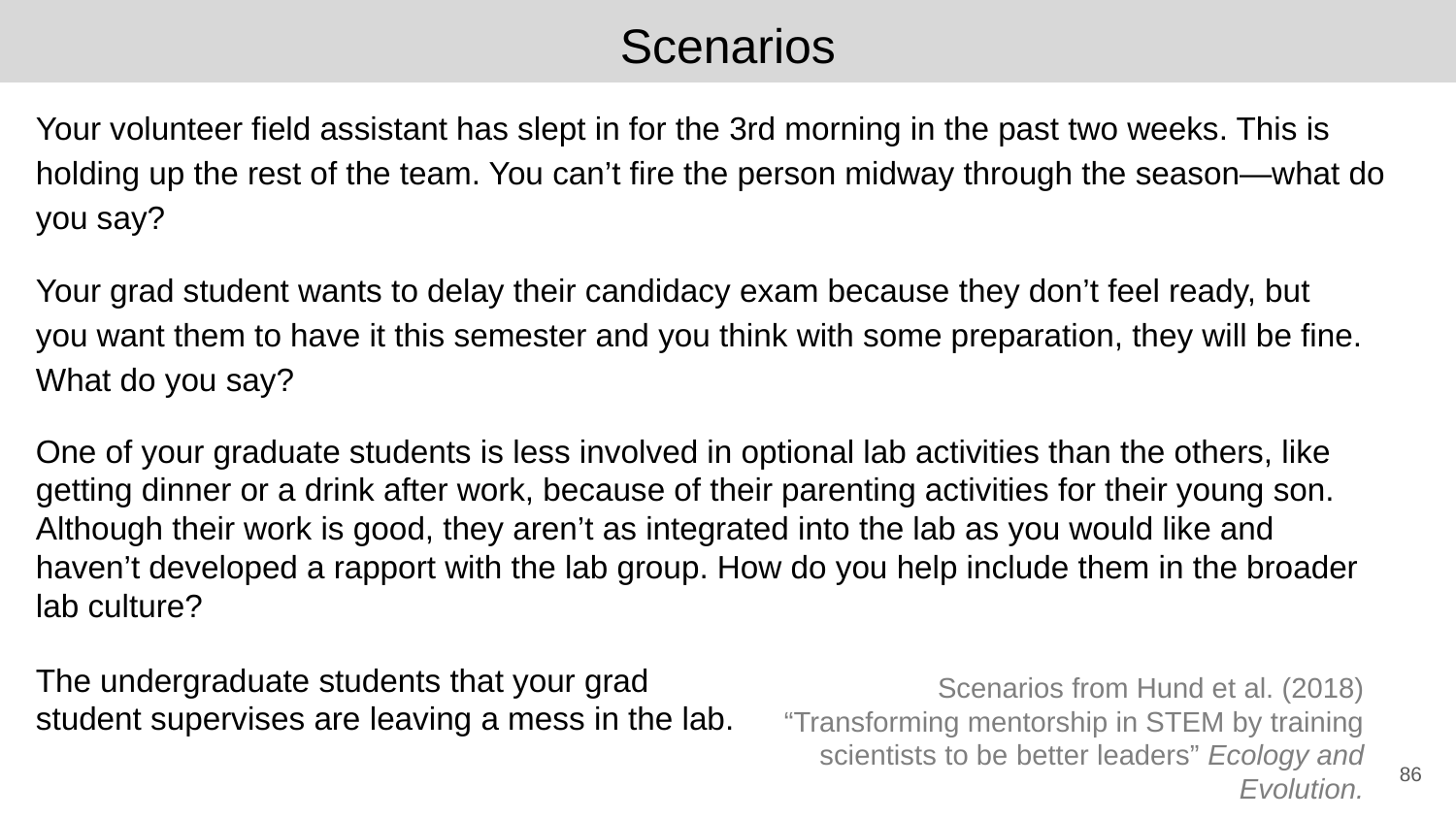

# Scenarios
Your volunteer field assistant has slept in for the 3rd morning in the past two weeks. This is holding up the rest of the team. You can’t fire the person midway through the season—what do you say?
Your grad student wants to delay their candidacy exam because they don’t feel ready, but you want them to have it this semester and you think with some preparation, they will be fine. What do you say?

One of your graduate students is less involved in optional lab activities than the others, like getting dinner or a drink after work, because of their parenting activities for their young son. Although their work is good, they aren’t as integrated into the lab as you would like and haven’t developed a rapport with the lab group. How do you help include them in the broader lab culture?
The undergraduate students that your grad student supervises are leaving a mess in the lab.
Scenarios from Hund et al. (2018) “Transforming mentorship in STEM by training scientists to be better leaders” Ecology and Evolution.
86